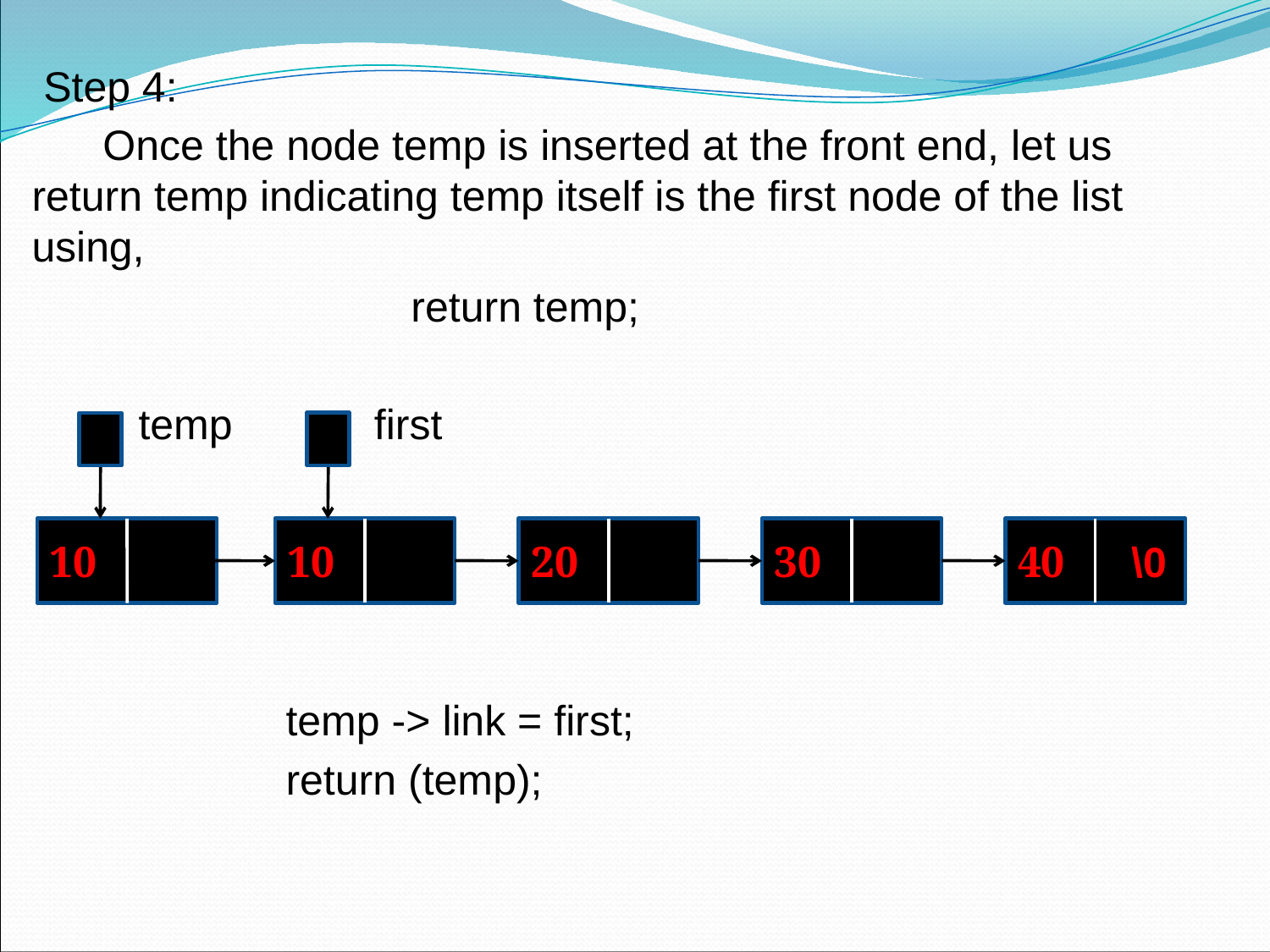

#
 Step 4:
      Once the node temp is inserted at the front end, let us return temp indicating temp itself is the first node of the list using,
                                return temp;

         temp            first

		temp -> link = first;
		return (temp);

10
10
20
30
40      \0